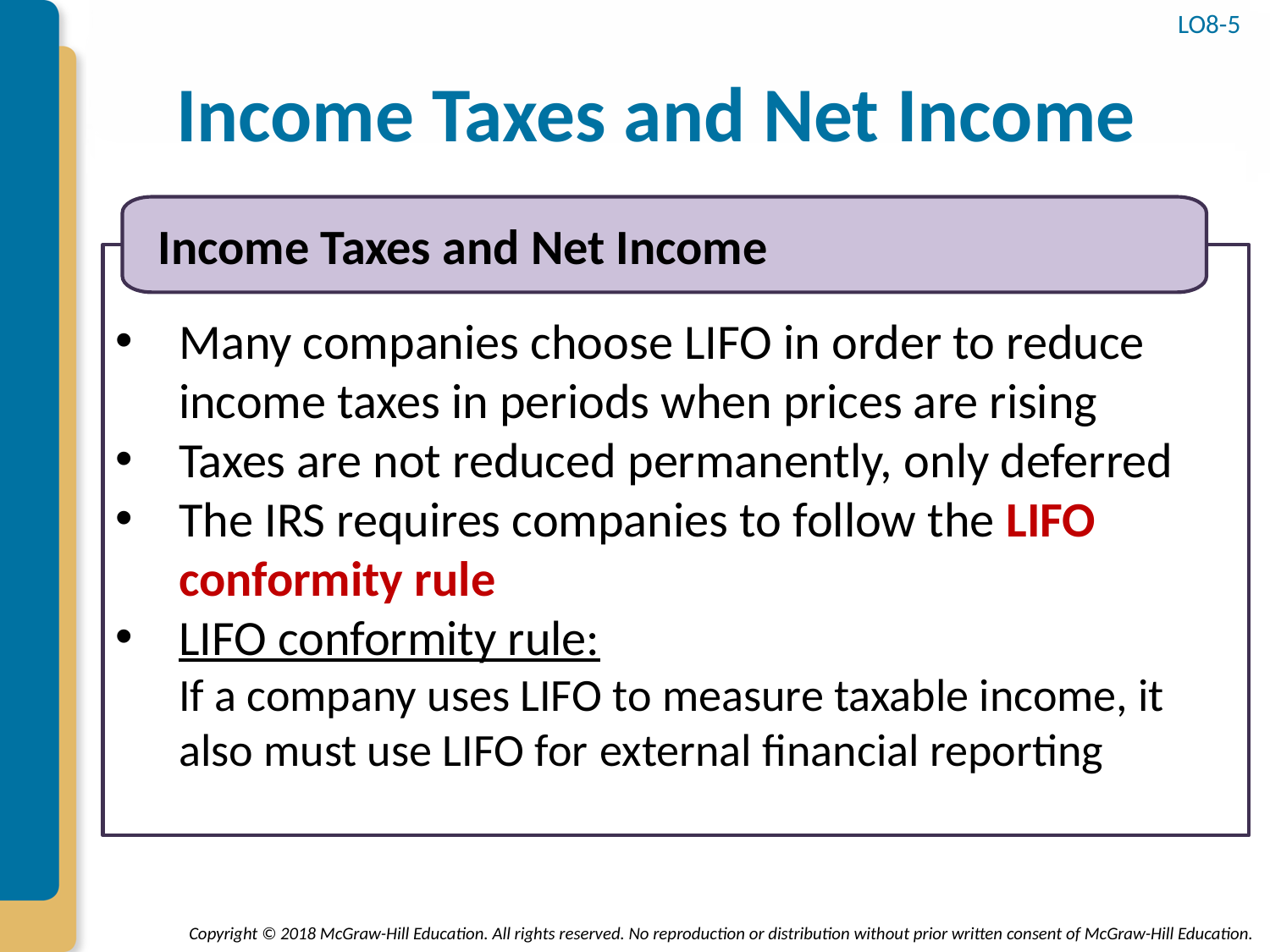

LO8-5
# Income Taxes and Net Income
Income Taxes and Net Income

Many companies choose LIFO in order to reduce income taxes in periods when prices are rising
Taxes are not reduced permanently, only deferred
The IRS requires companies to follow the LIFO conformity rule
LIFO conformity rule:
If a company uses LIFO to measure taxable income, it also must use LIFO for external financial reporting